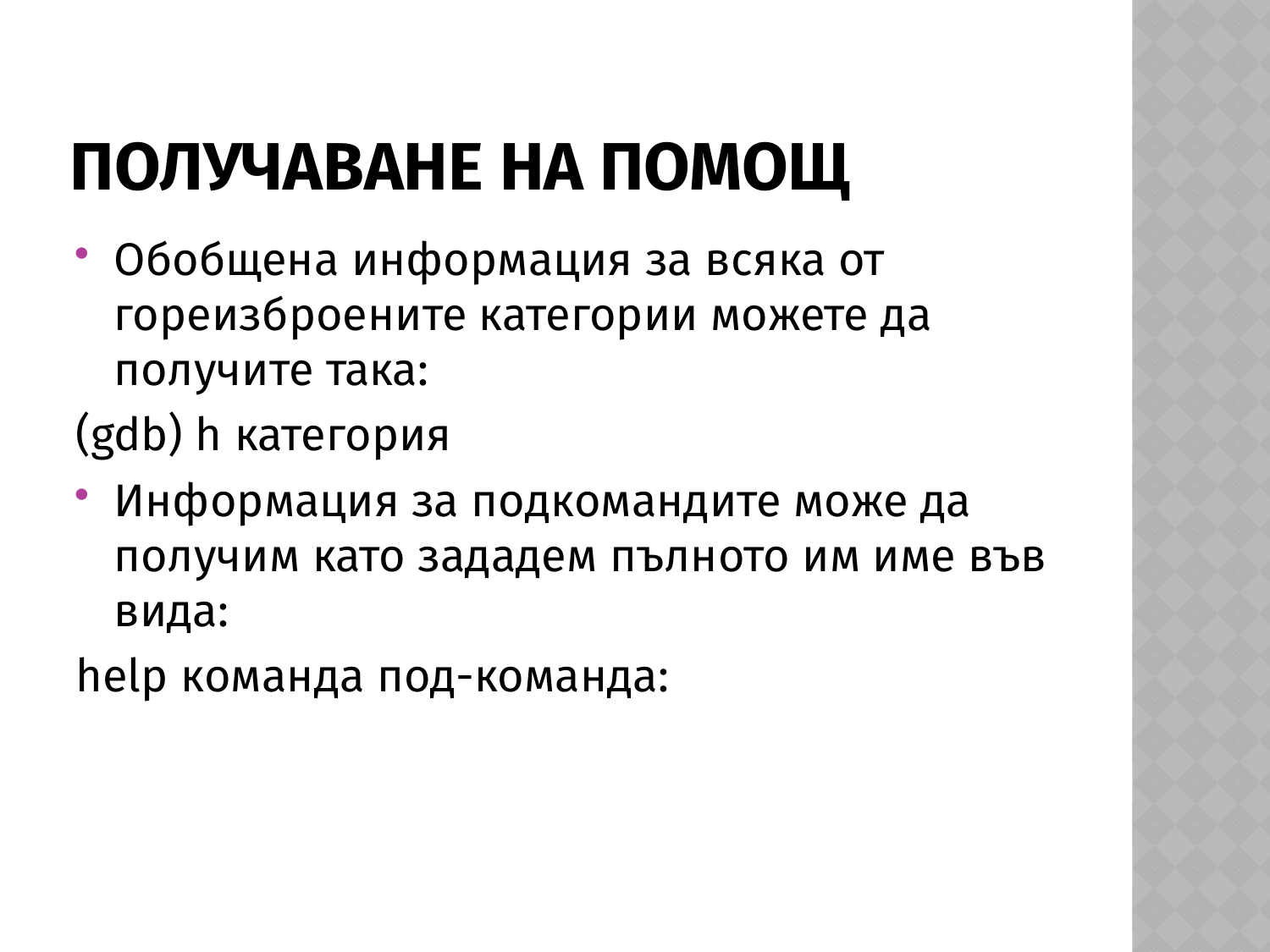

# Получаване на помощ
Обобщена информация за всяка от гореизброените категории можете да получите така:
(gdb) h категория
Информация за подкомандите може да получим като зададем пълното им име във вида:
help команда под-команда: